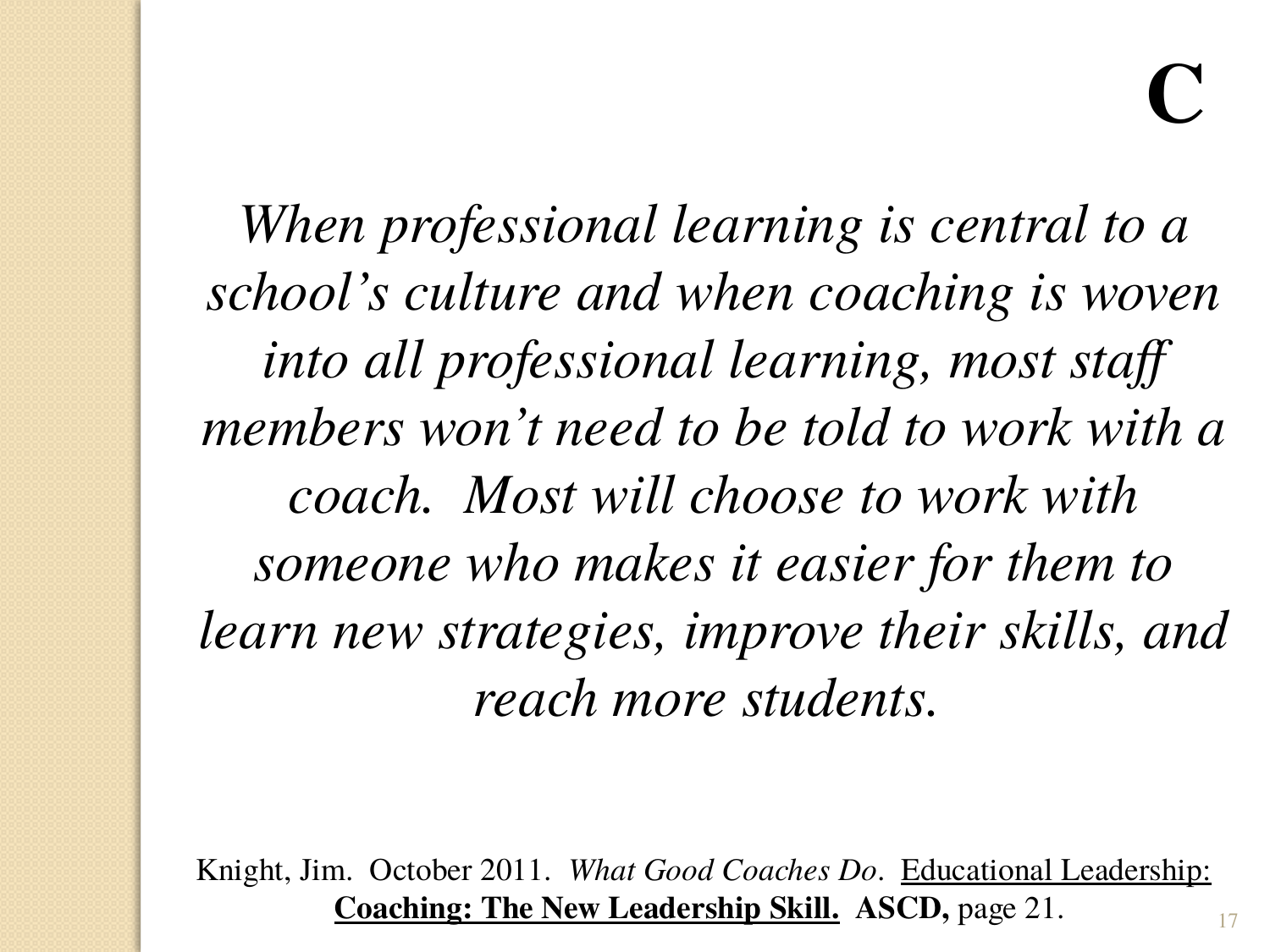

C
When professional learning is central to a school’s culture and when coaching is woven into all professional learning, most staff members won’t need to be told to work with a coach.  Most will choose to work with someone who makes it easier for them to learn new strategies, improve their skills, and reach more students.
Knight, Jim.  October 2011.  What Good Coaches Do.  Educational Leadership: Coaching: The New Leadership Skill.  ASCD, page 21.

17